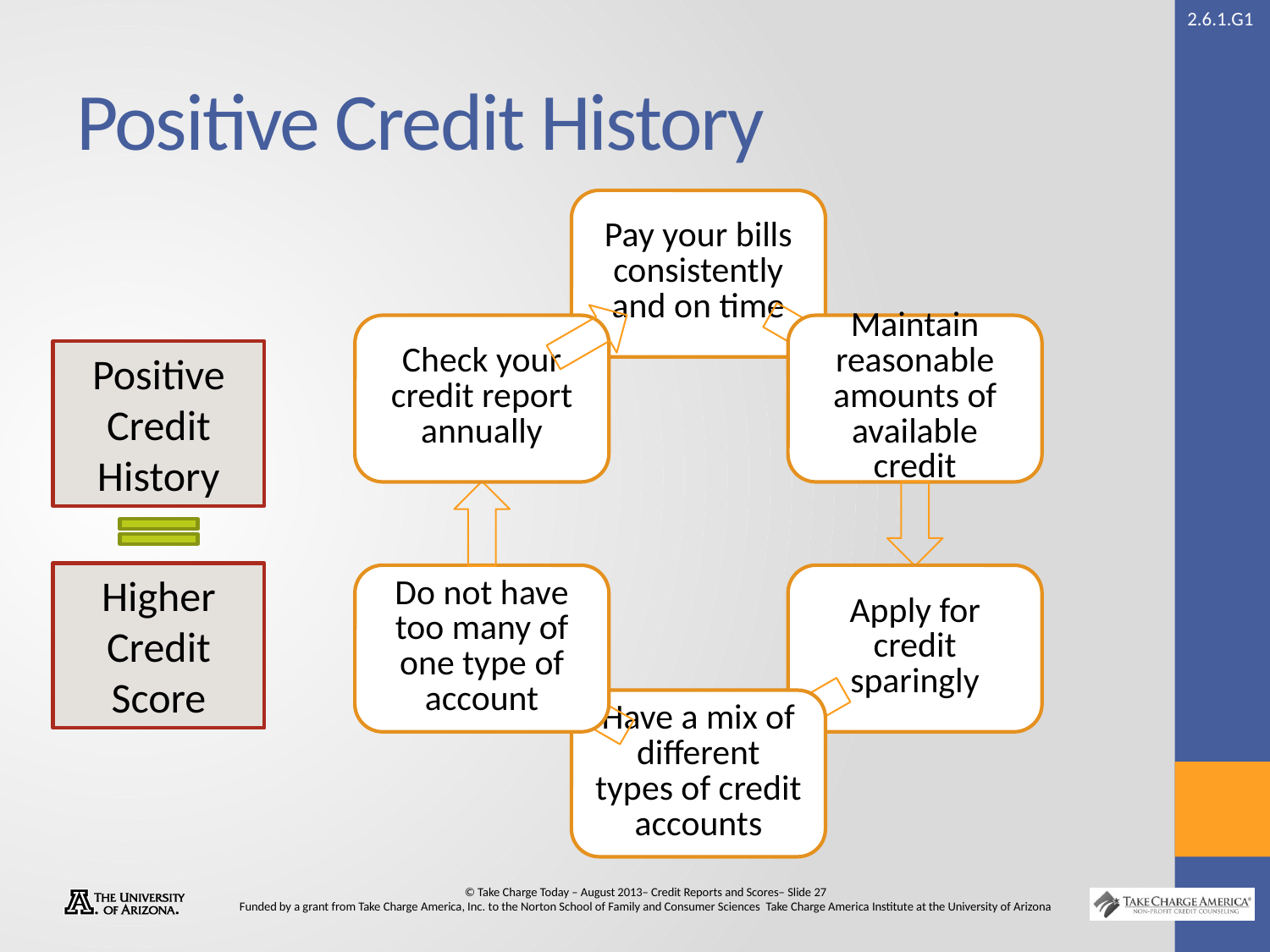

# Positive Credit History
Pay your bills consistently and on time
Maintain reasonable amounts of available credit
Apply for credit sparingly
Have a mix of different types of credit accounts
Do not have too many of one type of account
Check your credit report annually
Positive Credit History

Higher Credit Score